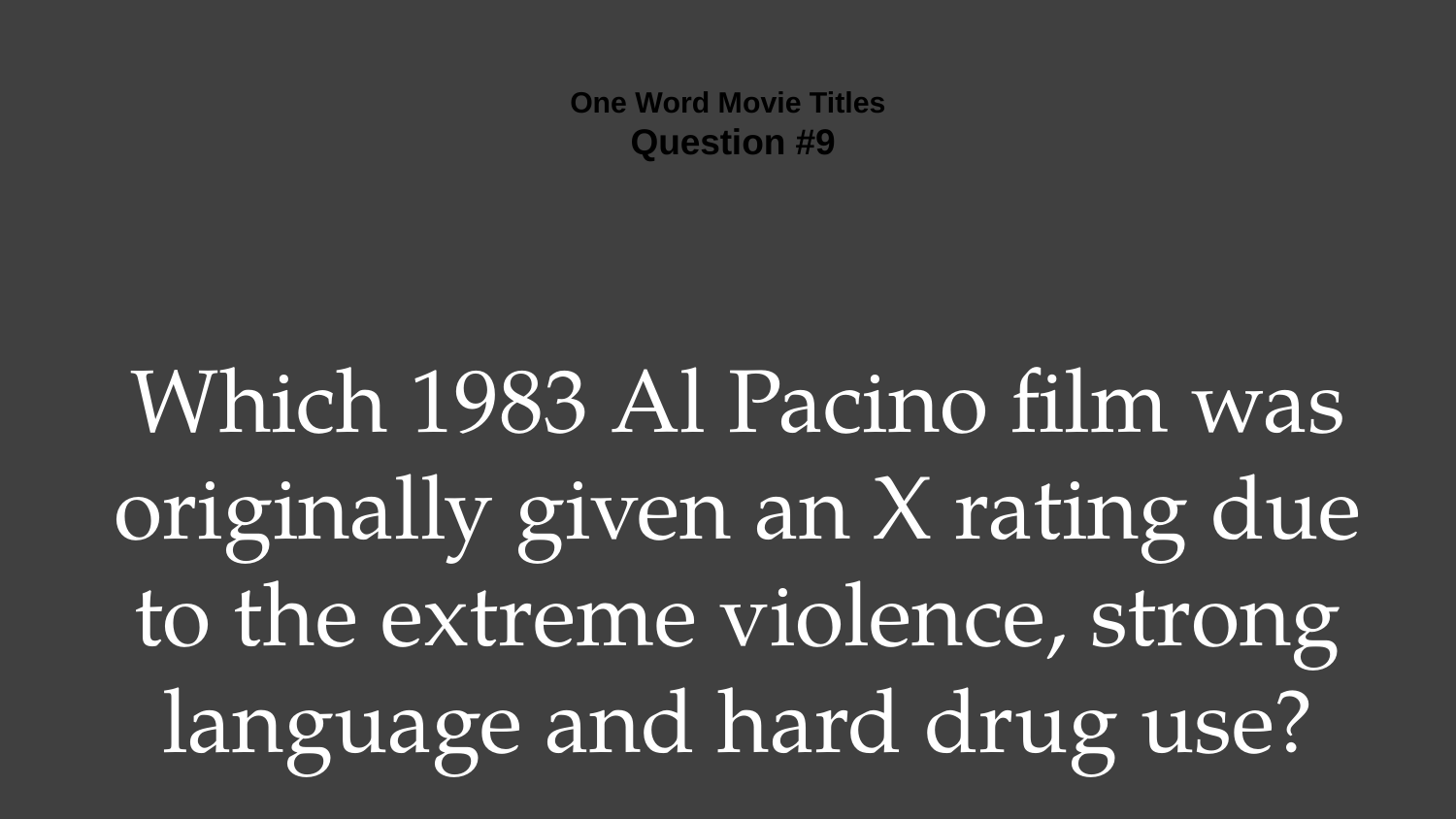

# One Word Movie Titles Question #9
Which 1983 Al Pacino film was originally given an X rating due to the extreme violence, strong language and hard drug use?